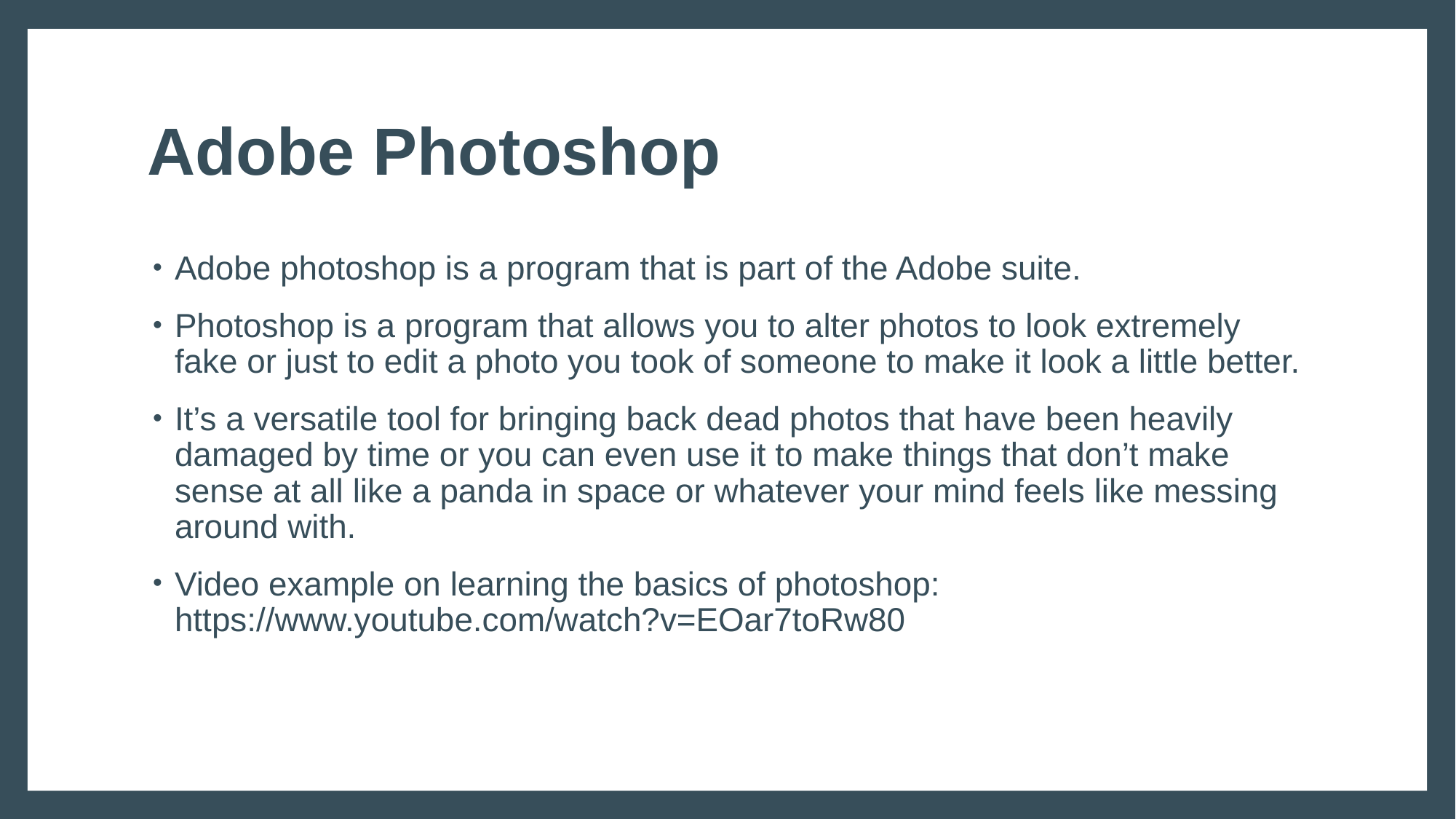

# Adobe Photoshop
Adobe photoshop is a program that is part of the Adobe suite.
Photoshop is a program that allows you to alter photos to look extremely fake or just to edit a photo you took of someone to make it look a little better.
It’s a versatile tool for bringing back dead photos that have been heavily damaged by time or you can even use it to make things that don’t make sense at all like a panda in space or whatever your mind feels like messing around with.
Video example on learning the basics of photoshop: https://www.youtube.com/watch?v=EOar7toRw80